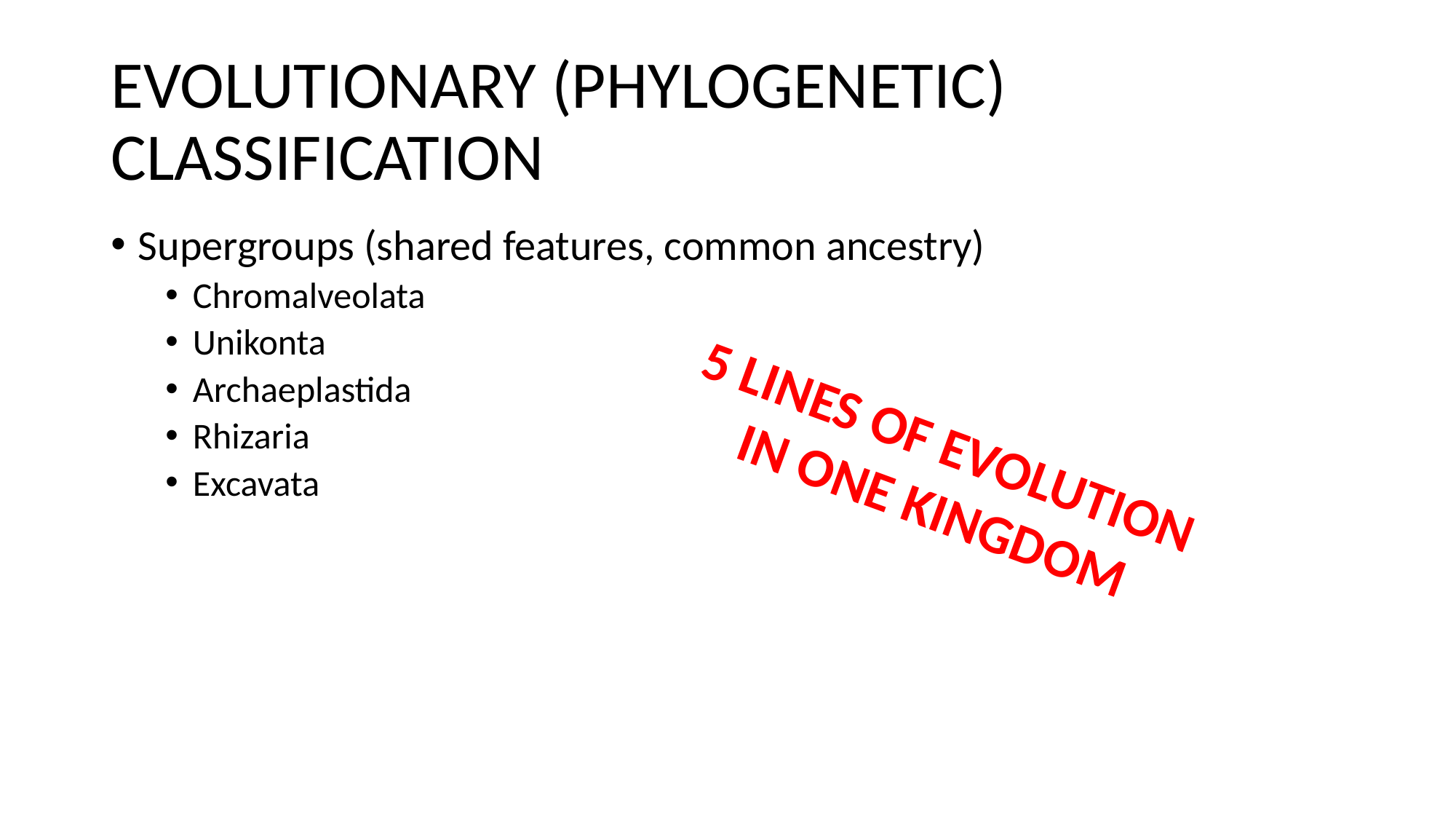

# EVOLUTIONARY (PHYLOGENETIC) CLASSIFICATION
Supergroups (shared features, common ancestry)
Chromalveolata
Unikonta
Archaeplastida
Rhizaria
Excavata
5 LINES OF EVOLUTION
IN ONE KINGDOM